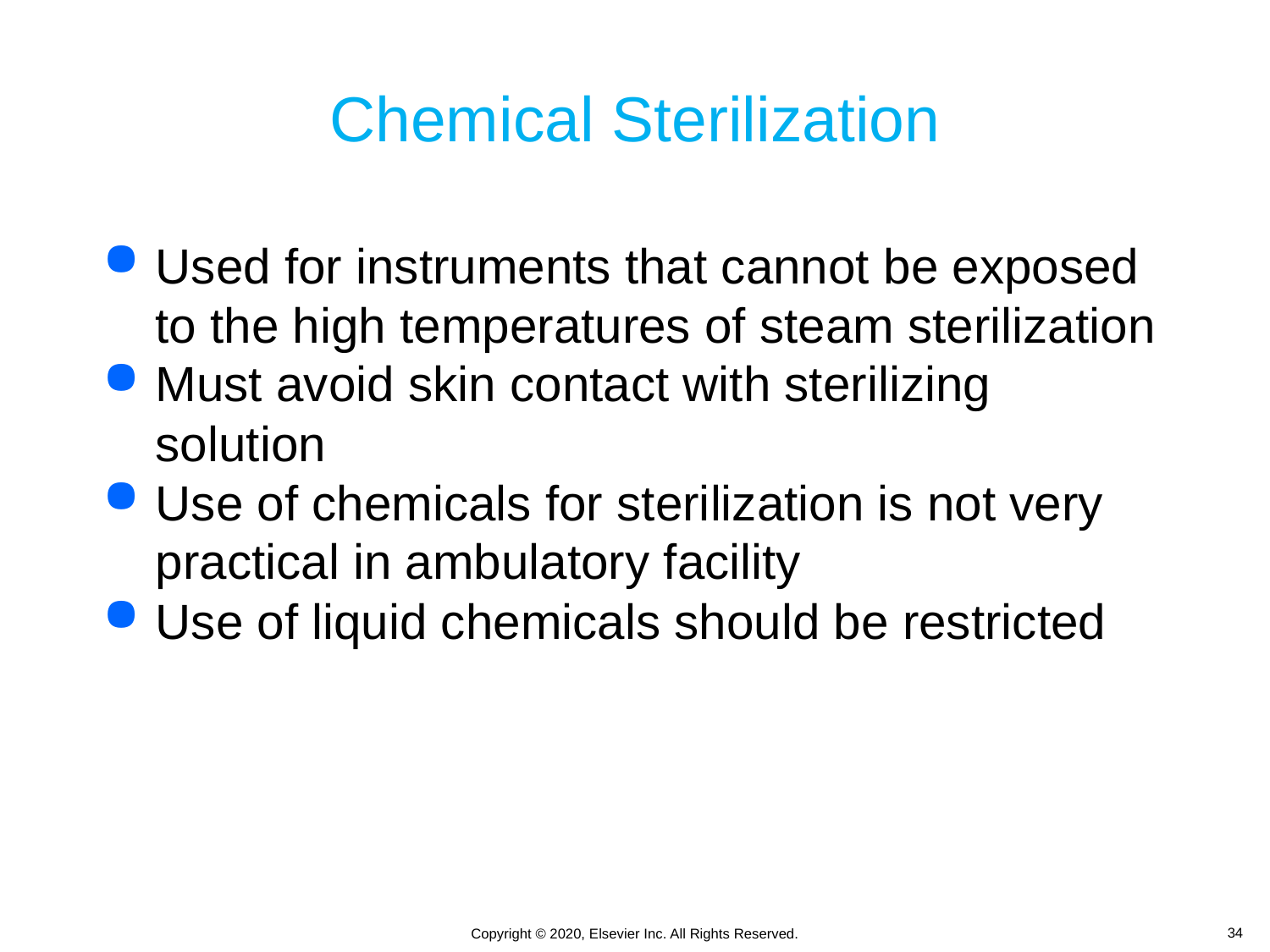

# Chemical Sterilization
Used for instruments that cannot be exposed to the high temperatures of steam sterilization
Must avoid skin contact with sterilizing solution
Use of chemicals for sterilization is not very practical in ambulatory facility
Use of liquid chemicals should be restricted
 34